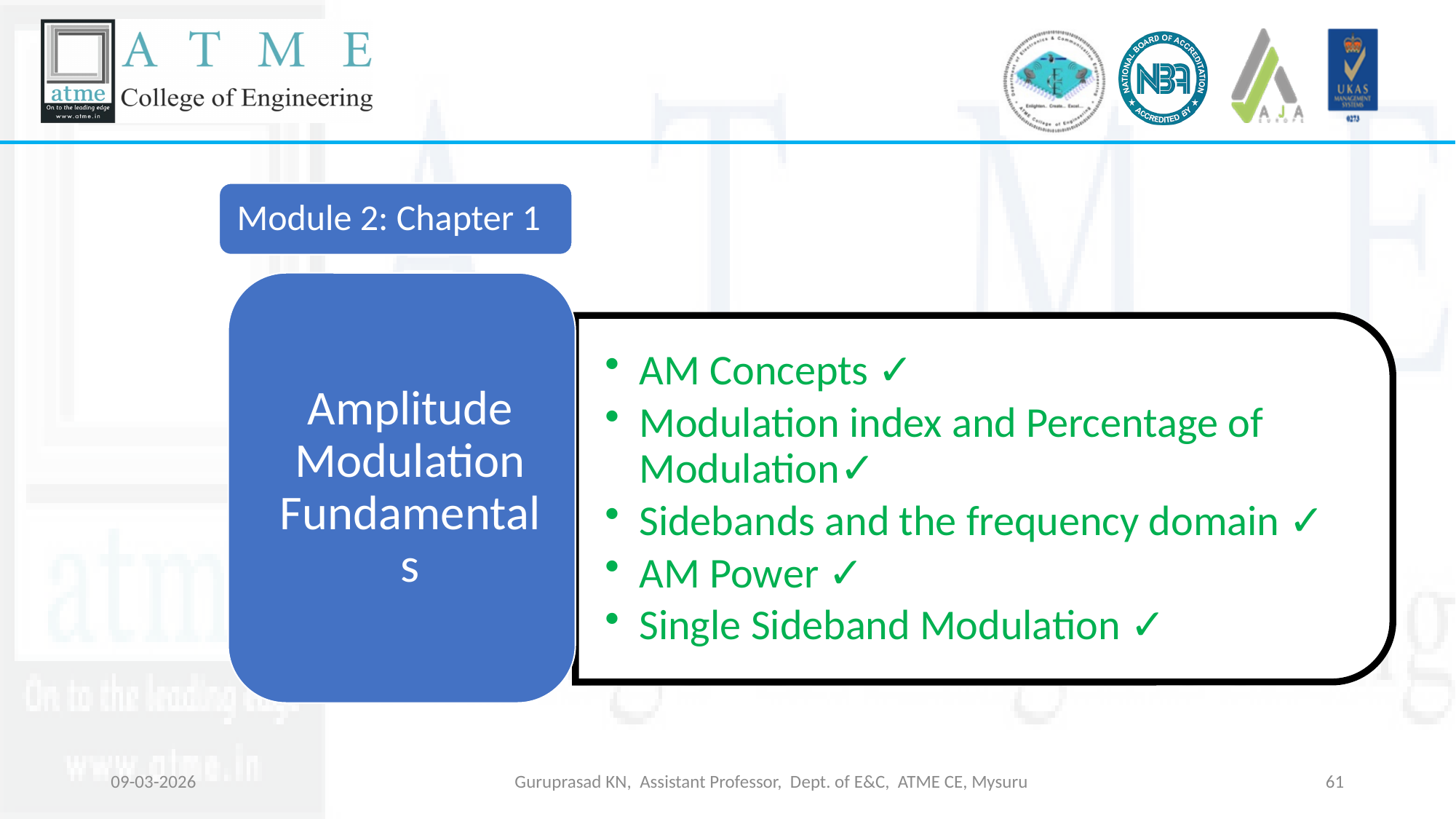

Module 2: Chapter 1
AM Concepts ✓
Modulation index and Percentage of Modulation✓
Sidebands and the frequency domain ✓
AM Power ✓
Single Sideband Modulation ✓
Amplitude Modulation Fundamentals
09-03-2026
Guruprasad KN,  Assistant Professor,  Dept. of E&C,  ATME CE, Mysuru
61